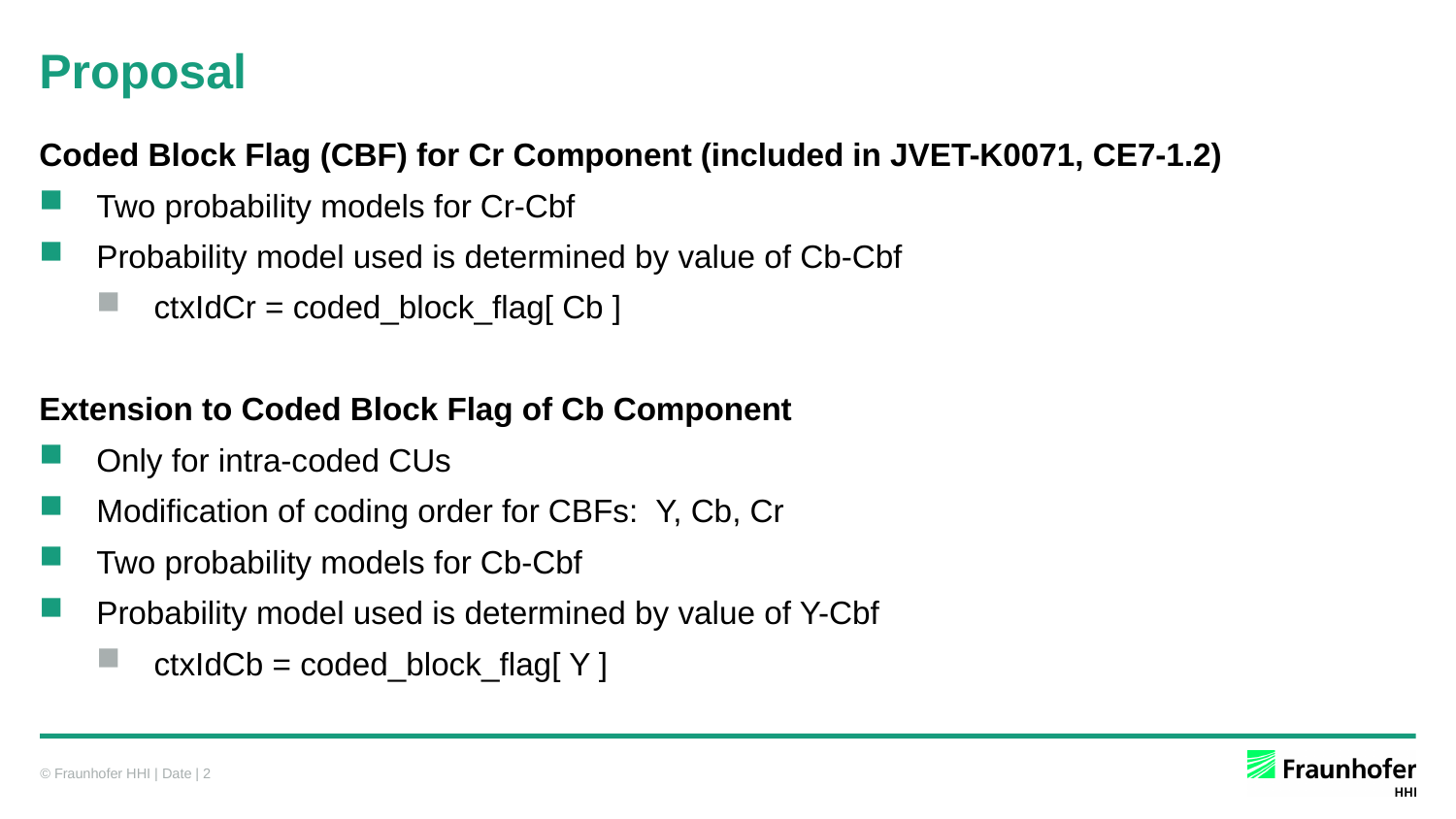

# Proposal
Coded Block Flag (CBF) for Cr Component (included in JVET-K0071, CE7-1.2)
Two probability models for Cr-Cbf
Probability model used is determined by value of Cb-Cbf
ctxIdCr = coded_block_flag[ Cb ]

Extension to Coded Block Flag of Cb Component
Only for intra-coded CUs
Modification of coding order for CBFs:  Y, Cb, Cr
Two probability models for Cb-Cbf
Probability model used is determined by value of Y-Cbf
ctxIdCb = coded_block_flag[ Y ]